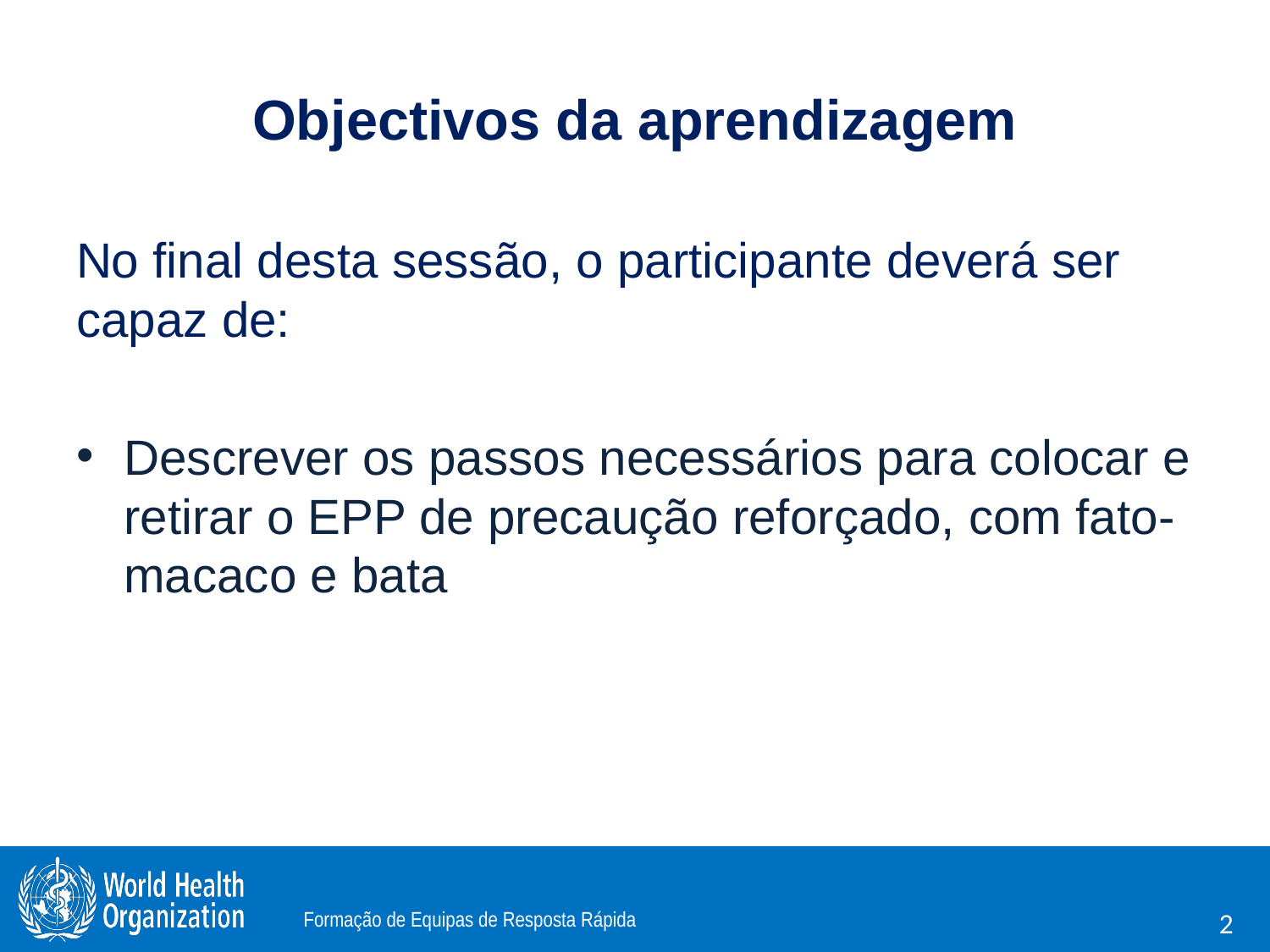

# Objectivos da aprendizagem
No final desta sessão, o participante deverá ser capaz de:

Descrever os passos necessários para colocar e retirar o EPP de precaução reforçado, com fato-macaco e bata